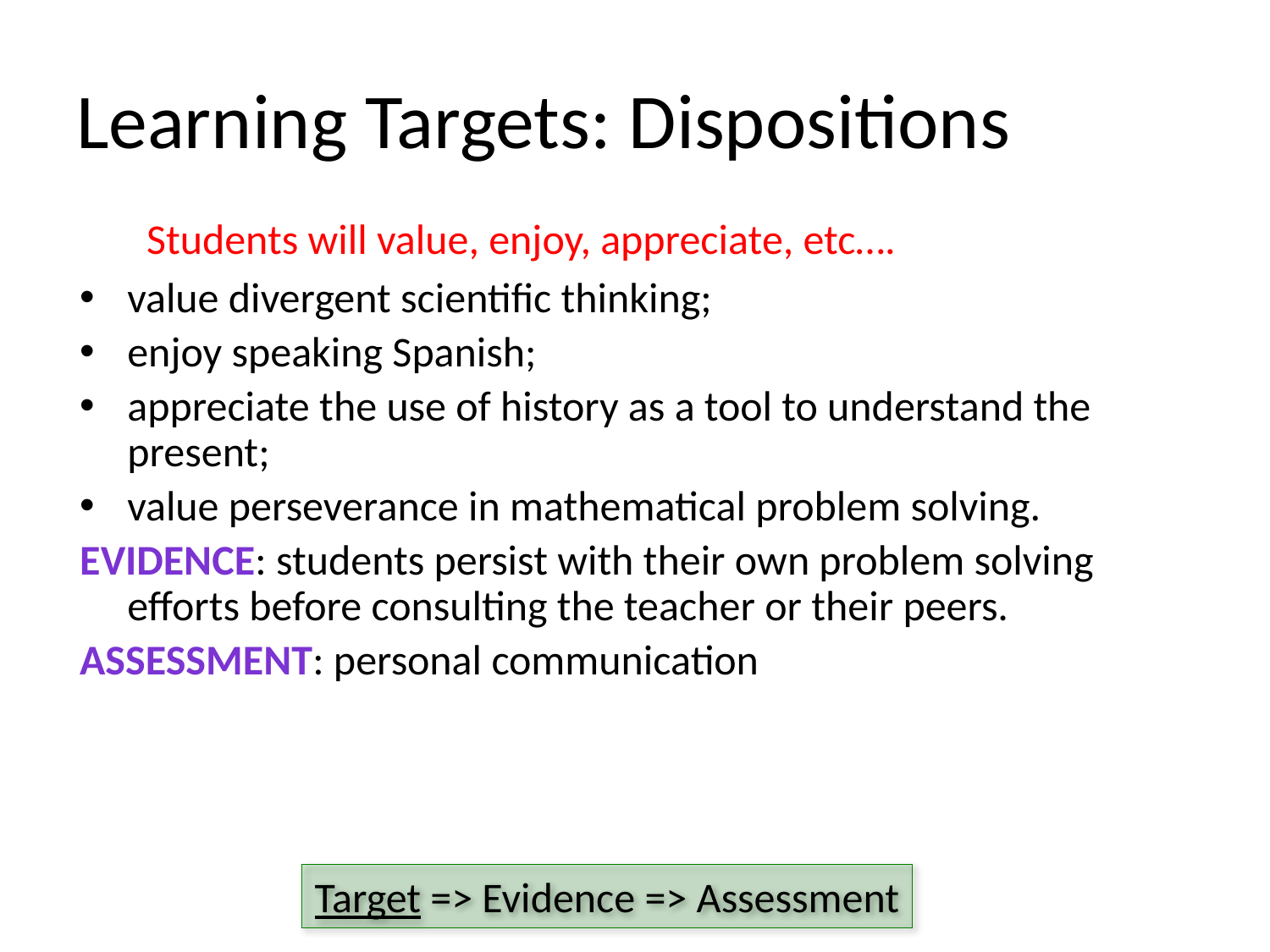

# Learning Targets: Dispositions
Students will value, enjoy, appreciate, etc….
value divergent scientific thinking;
enjoy speaking Spanish;
appreciate the use of history as a tool to understand the present;
value perseverance in mathematical problem solving.
evidence: students persist with their own problem solving efforts before consulting the teacher or their peers.
assessment: personal communication
Target => Evidence => Assessment